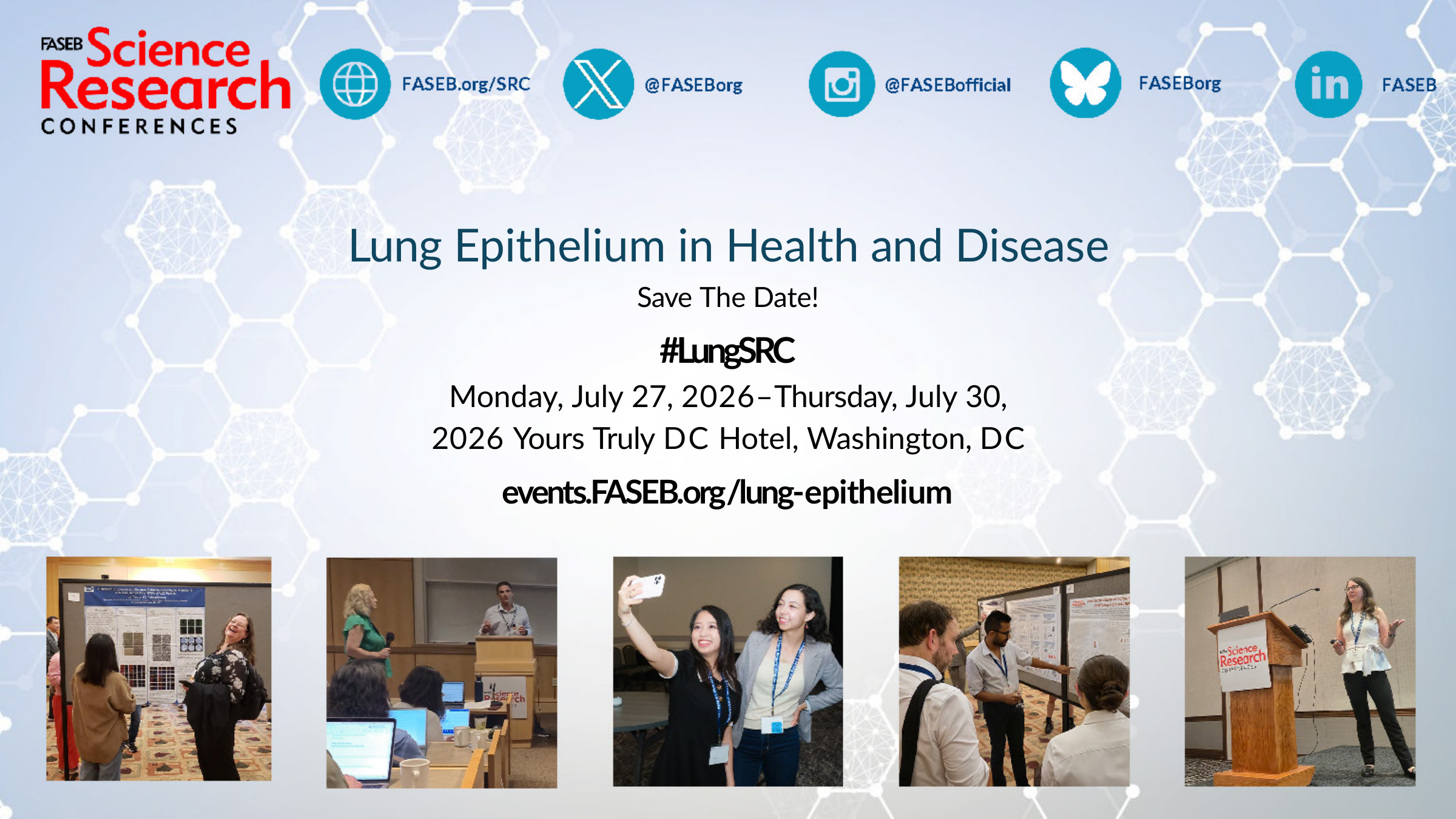

# Lung Epithelium in Health and Disease
Save The Date!
#LungSRC
Monday, July 27, 2026–Thursday, July 30, 2026 Yours Truly DC Hotel, Washington, DC
events.FASEB.org/lung-epithelium